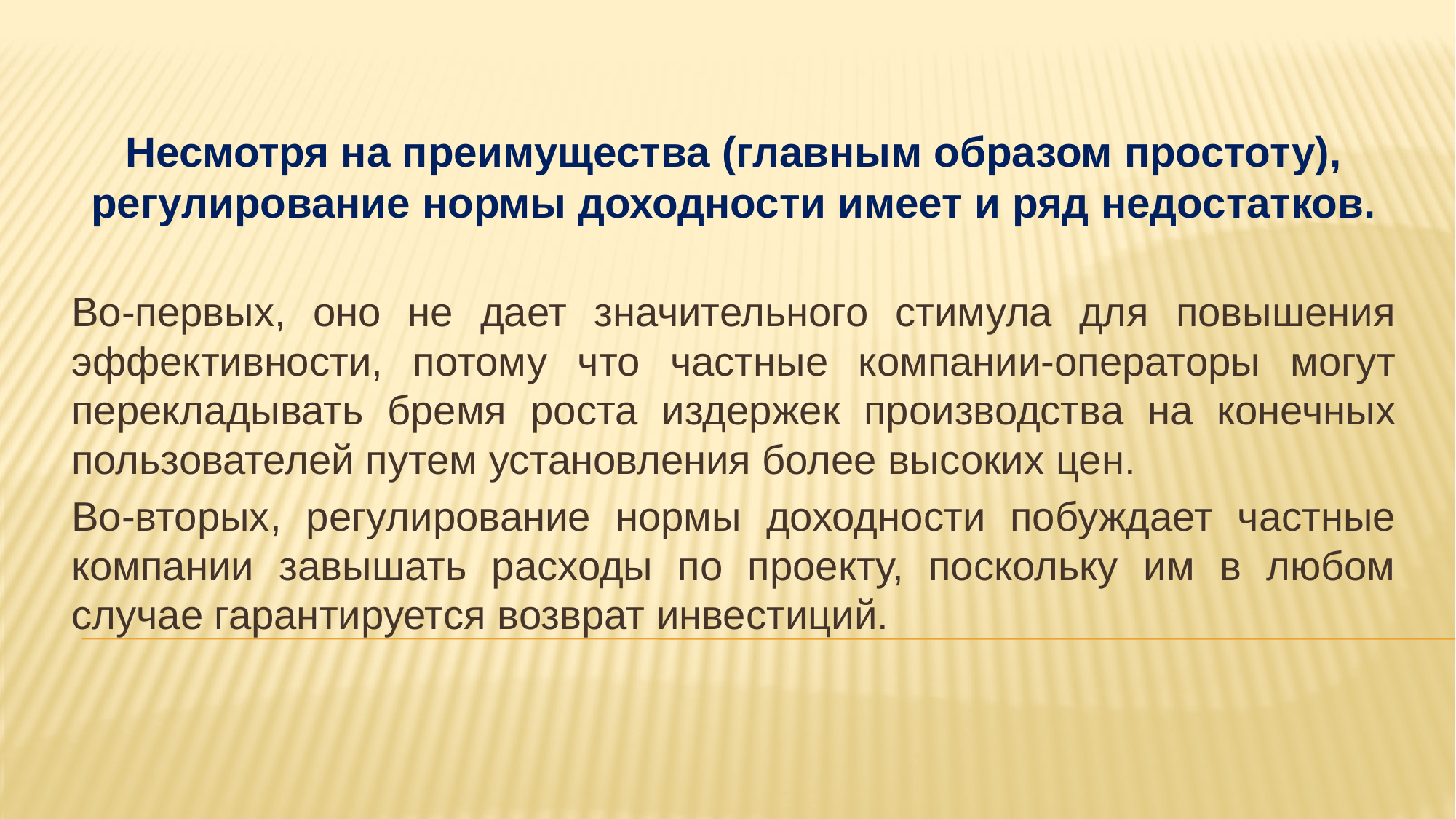

Несмотря на преимущества (главным образом простоту), регулирование нормы доходности имеет и ряд недостатков.

Во-первых, оно не дает значительного стимула для повышения эффективности, потому что частные компании-операторы могут перекладывать бремя роста издержек производства на конечных пользователей путем установления более высоких цен.
Во-вторых, регулирование нормы доходности побуждает частные компании завышать расходы по проекту, поскольку им в любом случае гарантируется возврат инвестиций.